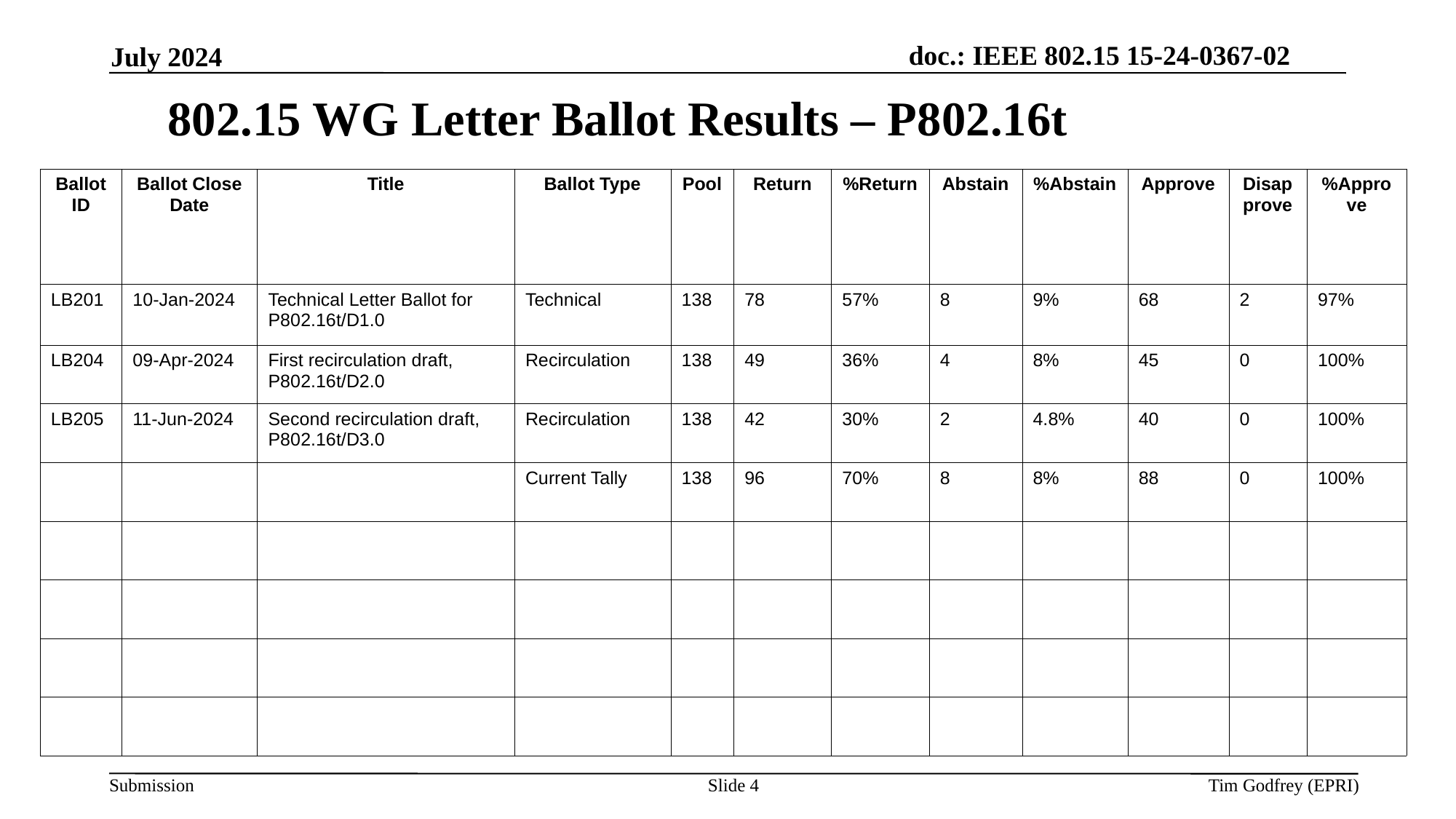

July 2024
802.15 WG Letter Ballot Results – P802.16t
| Ballot ID | Ballot Close Date | Title | Ballot Type | Pool | Return | %Return | Abstain | %Abstain | Approve | Disapprove | %Approve |
| --- | --- | --- | --- | --- | --- | --- | --- | --- | --- | --- | --- |
| LB201 | 10-Jan-2024 | Technical Letter Ballot for P802.16t/D1.0 | Technical | 138 | 78 | 57% | 8 | 9% | 68 | 2 | 97% |
| LB204 | 09-Apr-2024 | First recirculation draft, P802.16t/D2.0 | Recirculation | 138 | 49 | 36% | 4 | 8% | 45 | 0 | 100% |
| LB205 | 11-Jun-2024 | Second recirculation draft, P802.16t/D3.0 | Recirculation | 138 | 42 | 30% | 2 | 4.8% | 40 | 0 | 100% |
|  |  |  | Current Tally | 138 | 96 | 70% | 8 | 8% | 88 | 0 | 100% |
|  |  |  |  |  |  |  |  |  |  |  |  |
|  |  |  |  |  |  |  |  |  |  |  |  |
|  |  |  |  |  |  |  |  |  |  |  |  |
|  |  |  |  |  |  |  |  |  |  |  |  |
Slide 4
Tim Godfrey (EPRI)